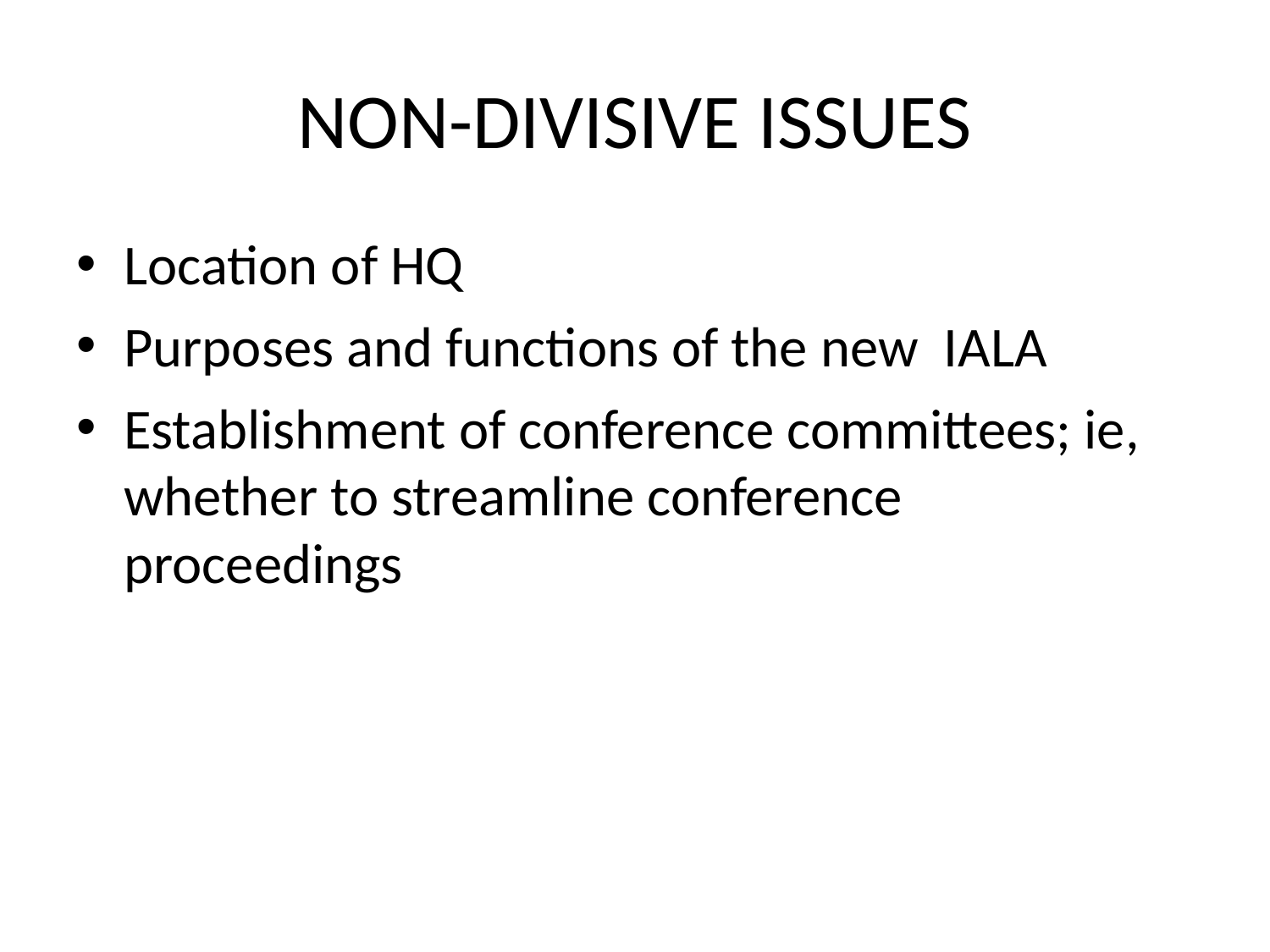

# NON-DIVISIVE ISSUES
Location of HQ
Purposes and functions of the new  IALA
Establishment of conference committees; ie, whether to streamline conference proceedings